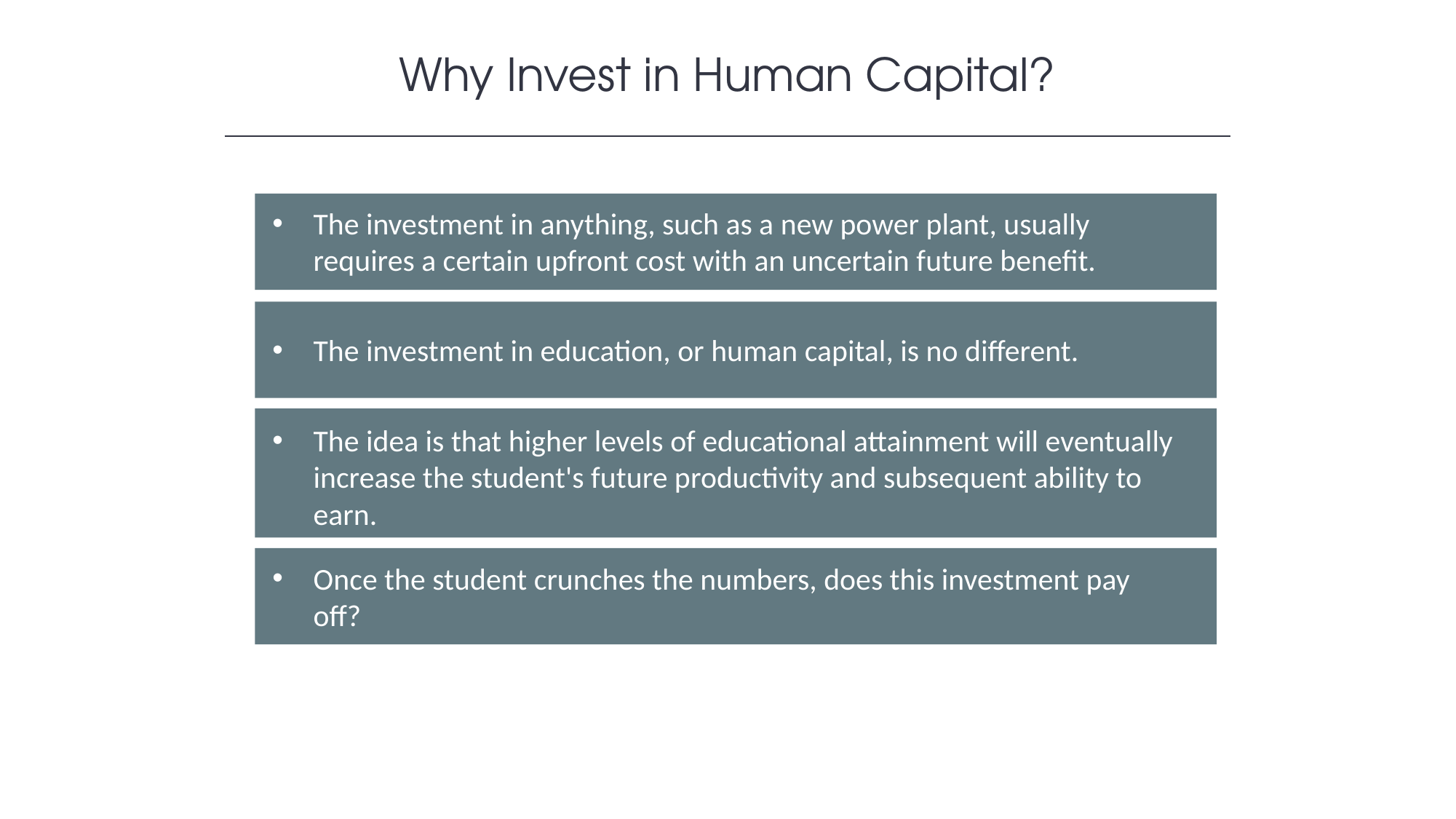

Why Invest in Human Capital?

The investment in anything, such as a new power plant, usually requires a certain upfront cost with an uncertain future benefit.

The investment in education, or human capital, is no different.

The idea is that higher levels of educational attainment will eventually  increase the student's future productivity and subsequent ability to earn.

Once the student crunches the numbers, does this investment pay off?